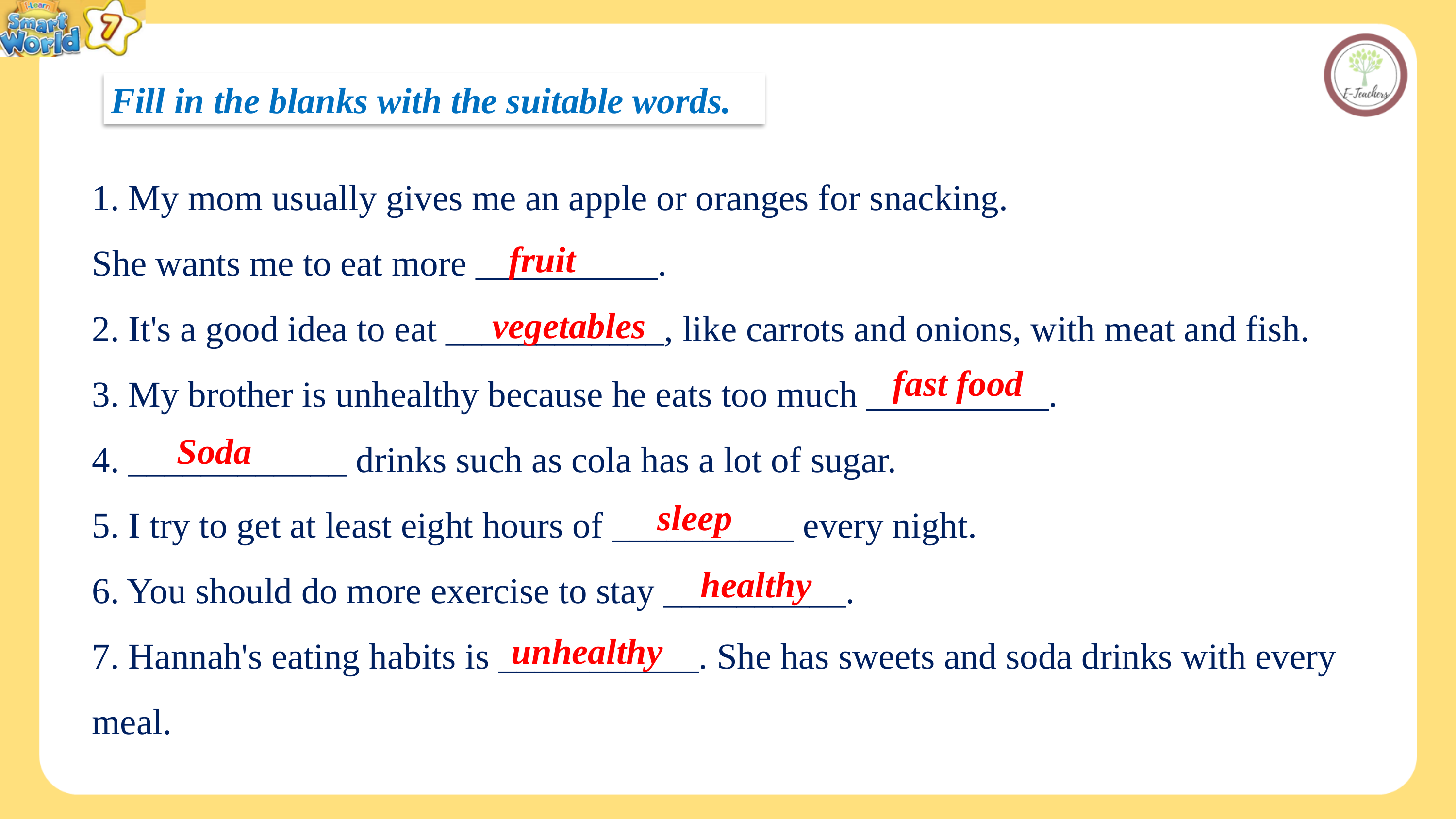

Fill in the blanks with the suitable words.
1. My mom usually gives me an apple or oranges for snacking.
She wants me to eat more __________.
2. It's a good idea to eat ____________, like carrots and onions, with meat and fish.
3. My brother is unhealthy because he eats too much __________.
4. ____________ drinks such as cola has a lot of sugar.
5. I try to get at least eight hours of __________ every night.
6. You should do more exercise to stay __________.
7. Hannah's eating habits is ___________. She has sweets and soda drinks with every meal.
fruit
vegetables
fast food
Soda
sleep
healthy
unhealthy